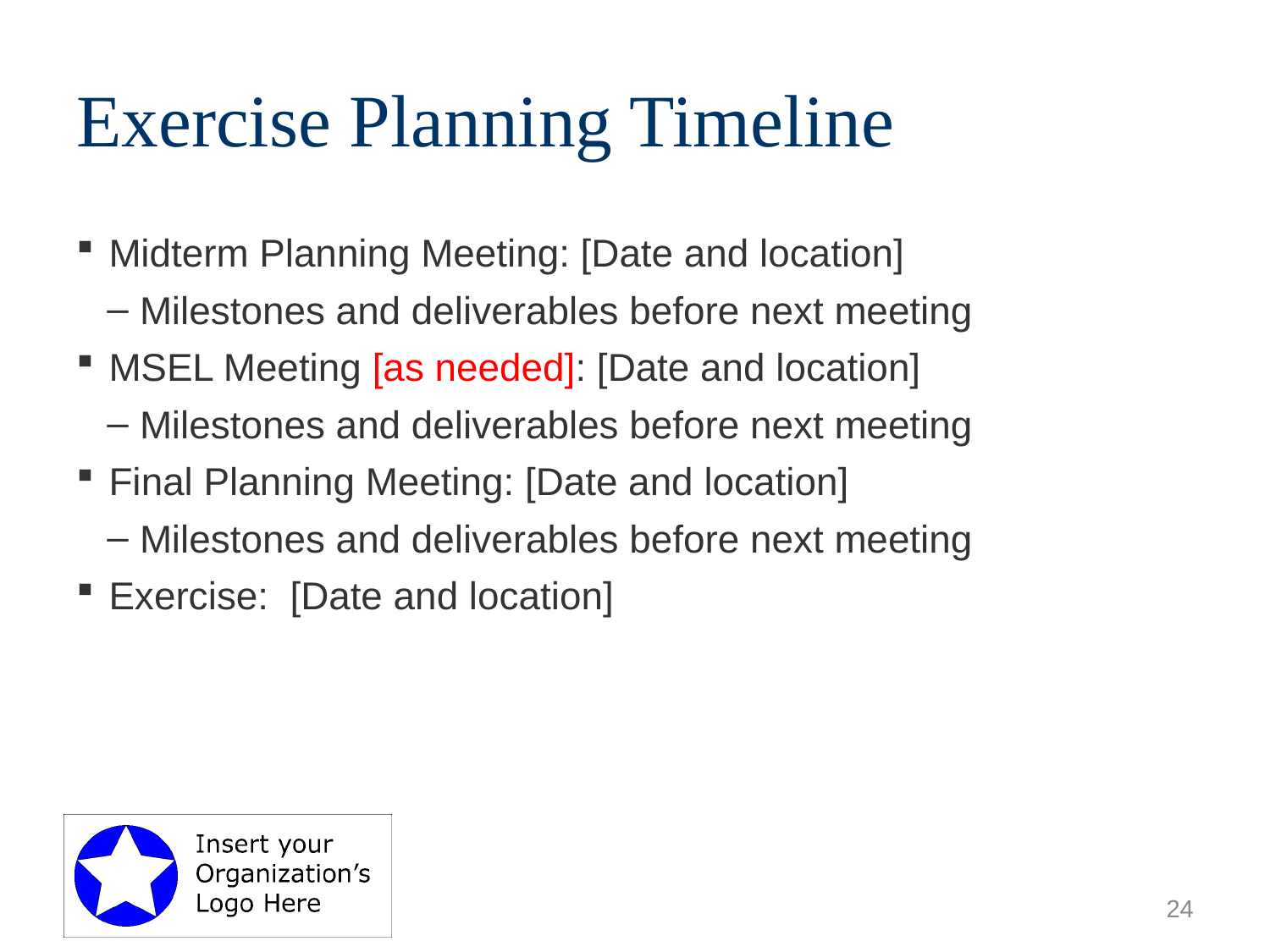

# Exercise Planning Timeline
Midterm Planning Meeting: [Date and location]
Milestones and deliverables before next meeting
MSEL Meeting [as needed]: [Date and location]
Milestones and deliverables before next meeting
Final Planning Meeting: [Date and location]
Milestones and deliverables before next meeting
Exercise:  [Date and location]
24